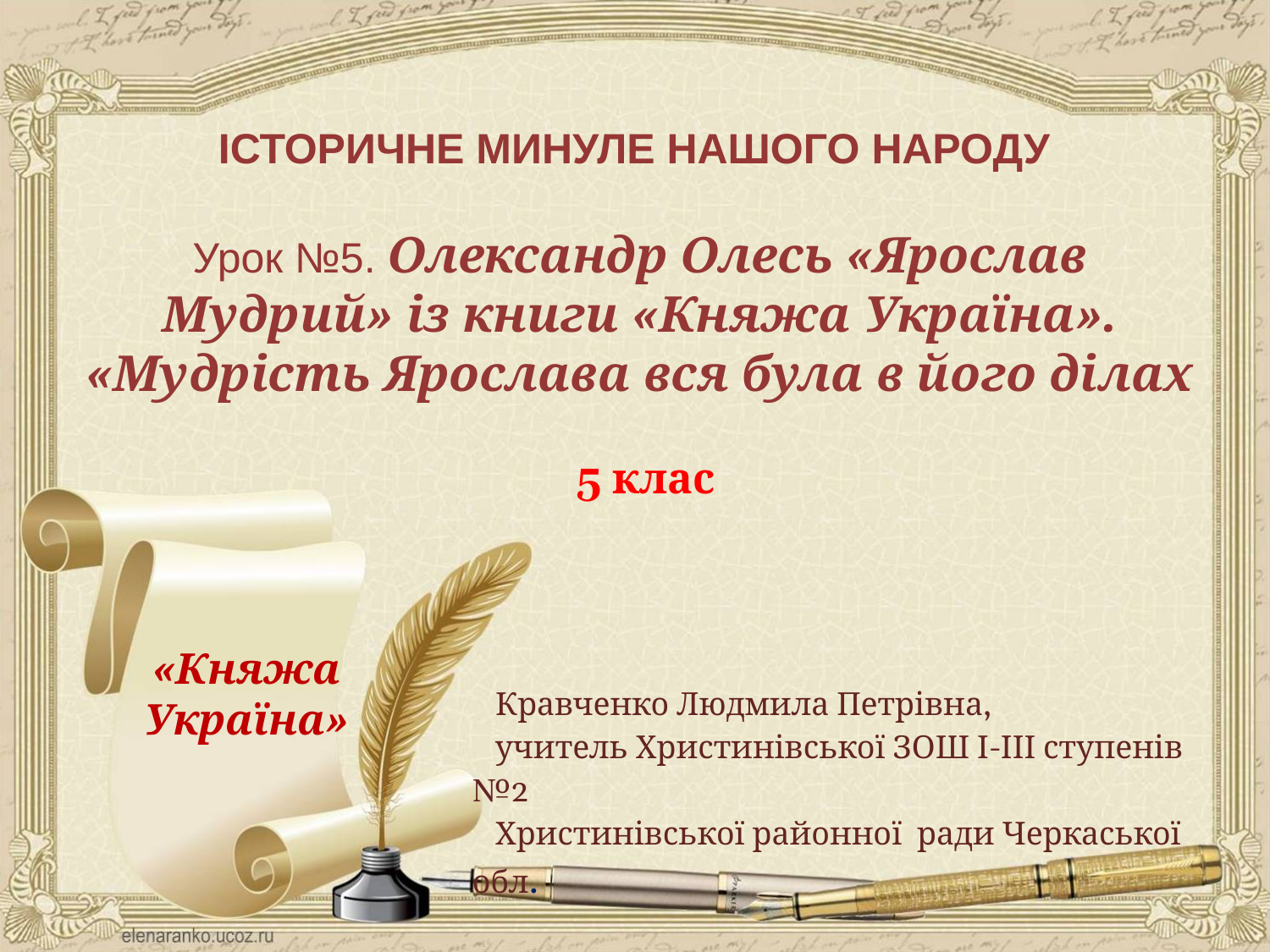

ІСТОРИЧНЕ МИНУЛЕ НАШОГО НАРОДУ

Урок №5. Олександр Олесь «Ярослав Мудрий» із книги «Княжа Україна».
«Мудрість Ярослава вся була в його ділах
 5 клас

   Кравченко Людмила Петрівна,
   учитель Христинівської ЗОШ І-ІІІ ступенів №2
   Христинівської районної  ради Черкаської обл.

«Княжа Україна»